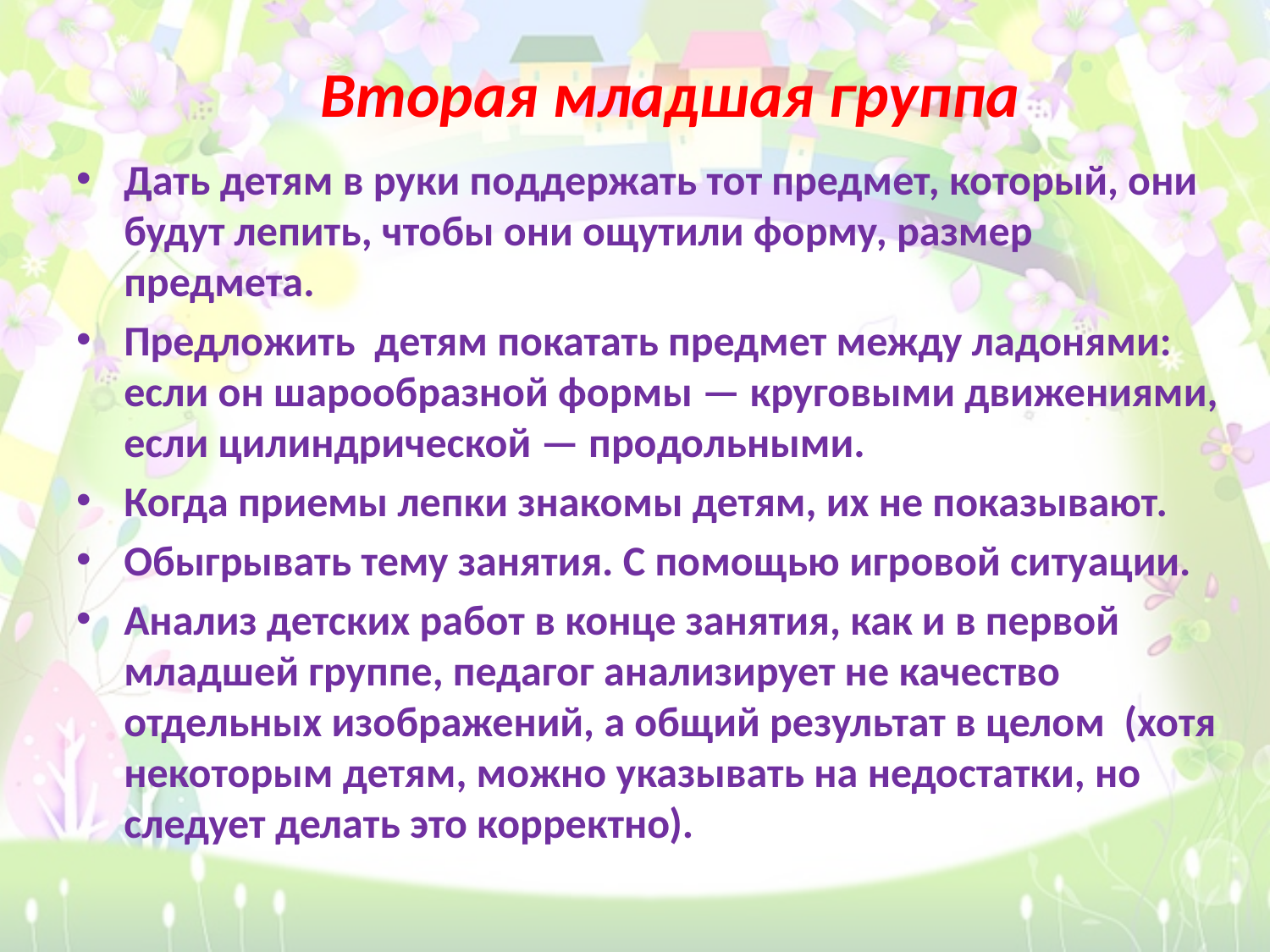

# Вторая младшая группа
Дать детям в руки поддержать тот предмет, который, они будут лепить, чтобы они ощутили форму, размер предмета.
Предложить  детям покатать предмет между ладонями: если он шарообразной формы — круговыми движениями, если цилиндрической — продольными.
Когда приемы лепки знакомы детям, их не показывают.
Обыгрывать тему занятия. С помощью игровой ситуации.
Анализ детских работ в конце занятия, как и в первой младшей группе, педагог анализирует не качество отдельных изображений, а общий результат в целом  (хотя некоторым детям, можно указывать на недостатки, но следует делать это корректно).